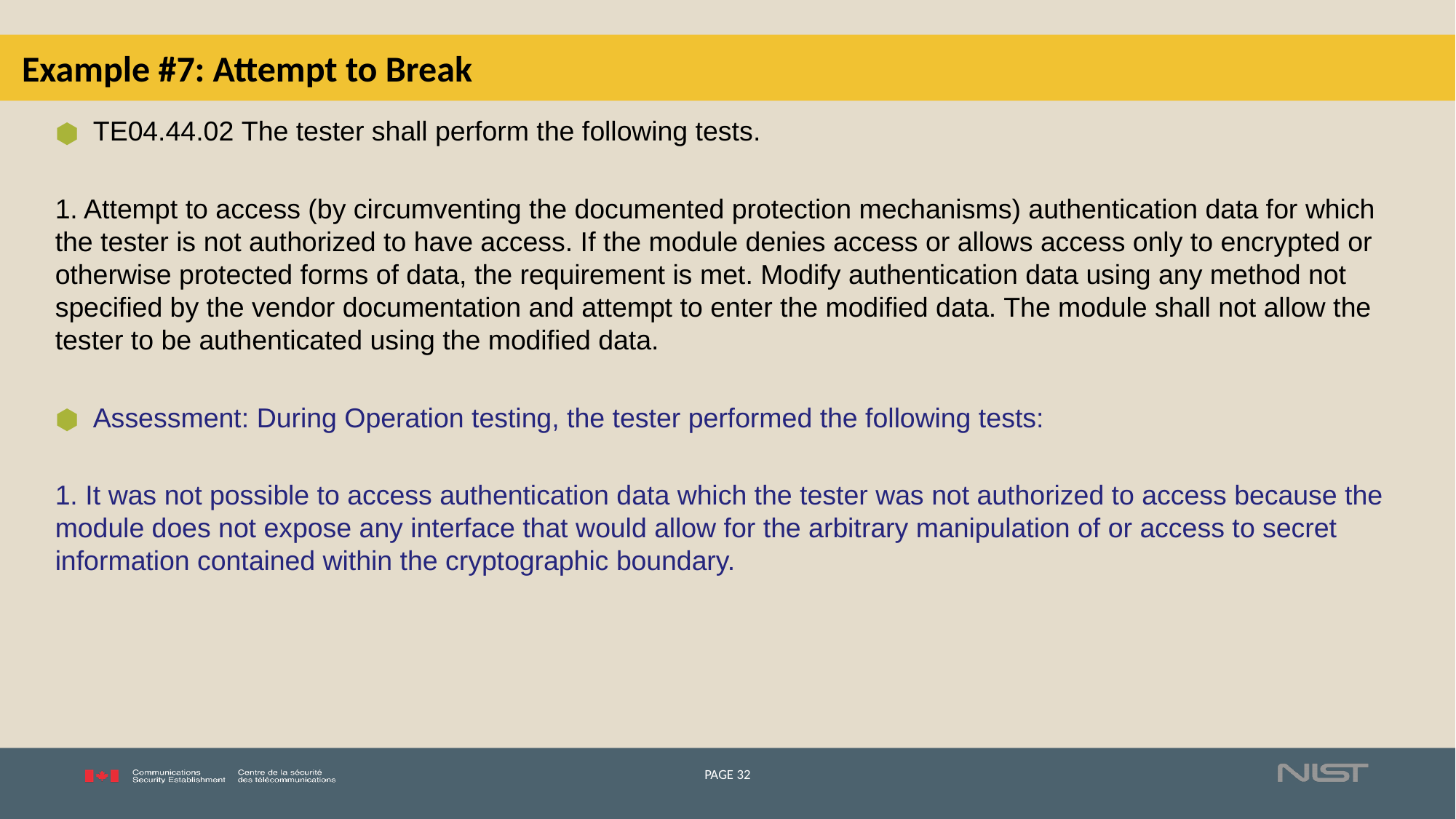

# Example #7: Attempt to Break
TE04.44.02 The tester shall perform the following tests.

1. Attempt to access (by circumventing the documented protection mechanisms) authentication data for which the tester is not authorized to have access. If the module denies access or allows access only to encrypted or otherwise protected forms of data, the requirement is met. Modify authentication data using any method not specified by the vendor documentation and attempt to enter the modified data. The module shall not allow the tester to be authenticated using the modified data.

Assessment: During Operation testing, the tester performed the following tests:

1. It was not possible to access authentication data which the tester was not authorized to access because the module does not expose any interface that would allow for the arbitrary manipulation of or access to secret information contained within the cryptographic boundary.